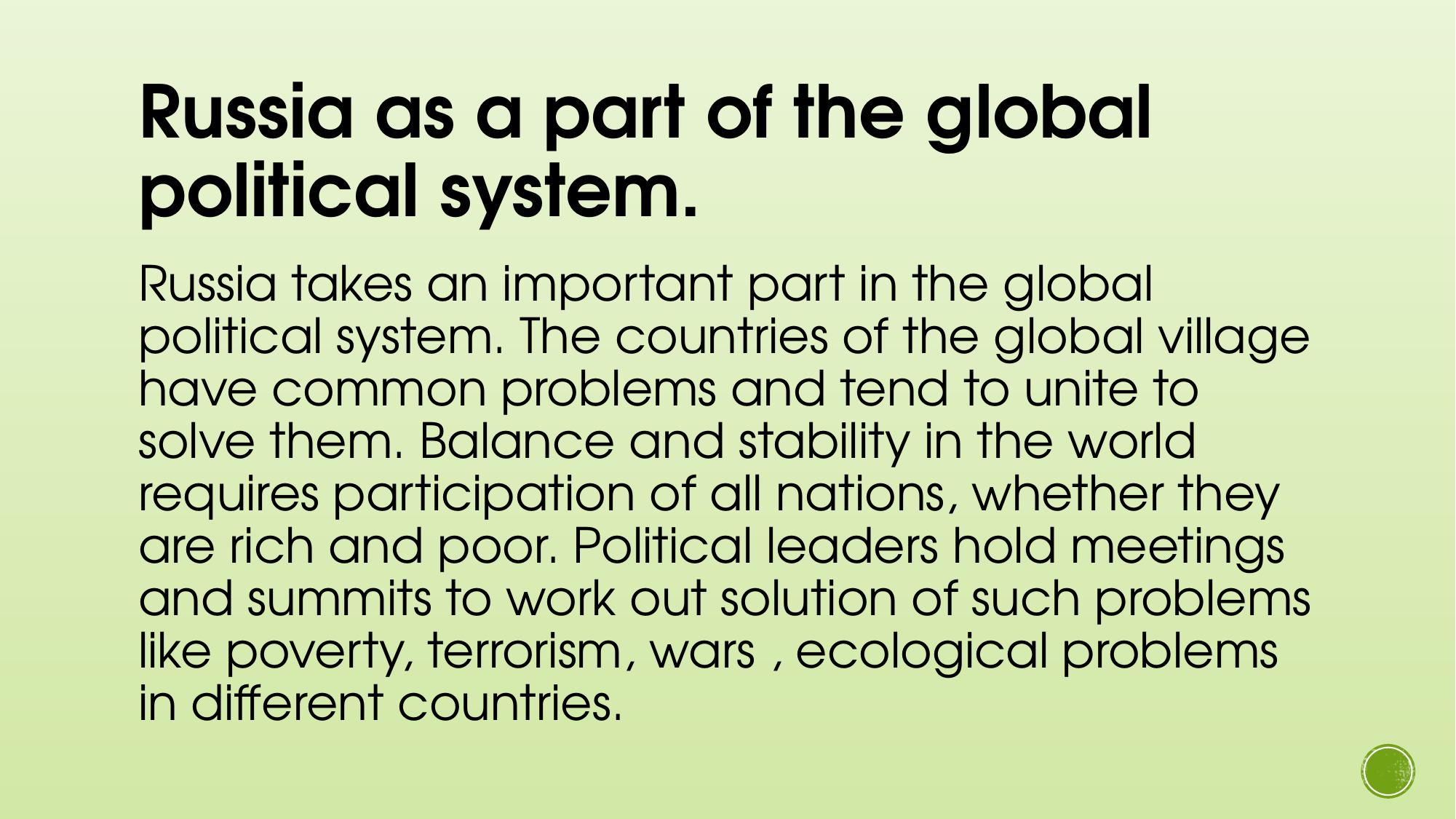

# Russia as a part of the global political system.
Russia takes an important part in the global political system. The countries of the global village have common problems and tend to unite to solve them. Balance and stability in the world requires participation of all nations, whether they are rich and poor. Political leaders hold meetings and summits to work out solution of such problems like poverty, terrorism, wars , ecological problems in different countries.